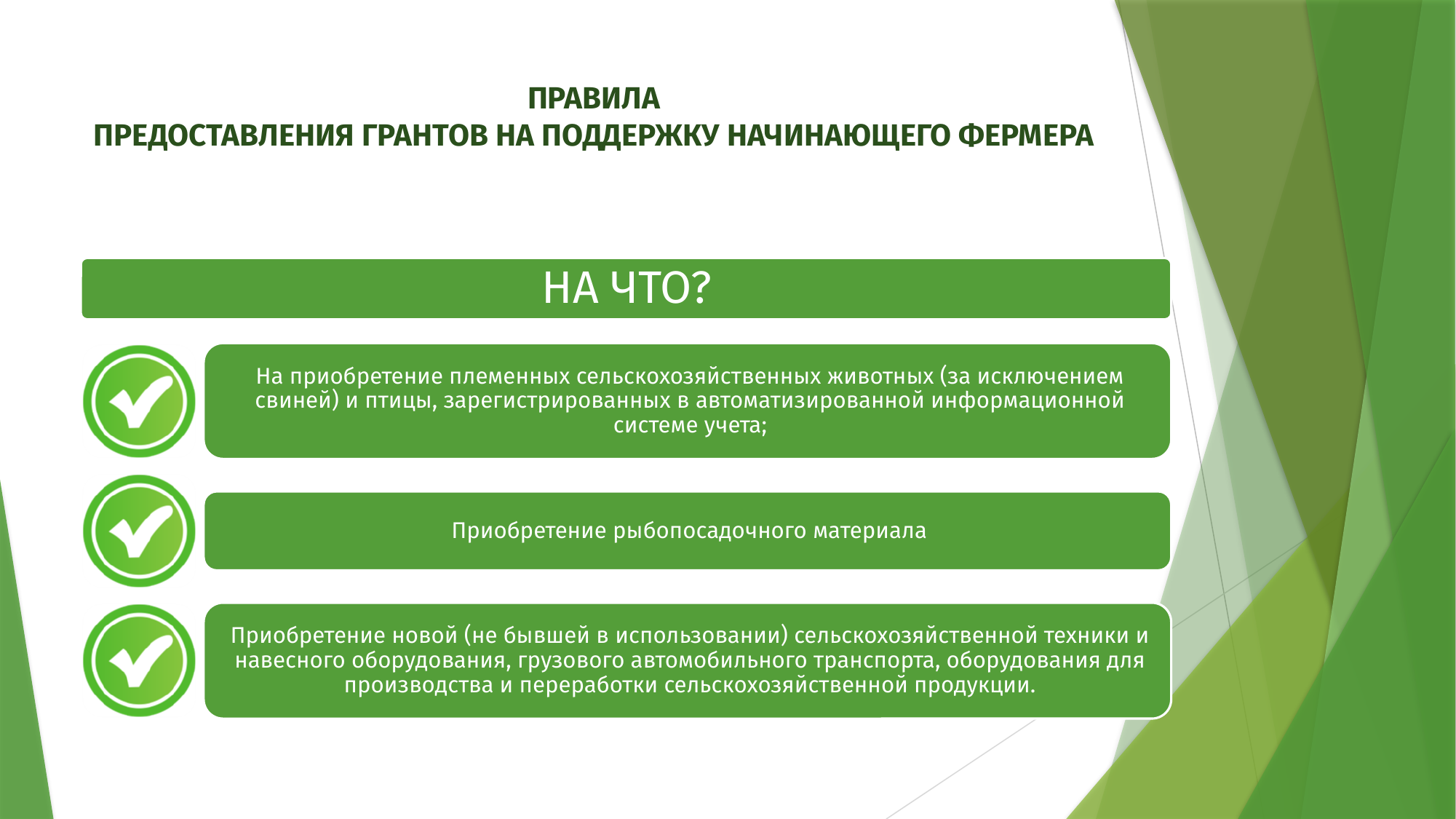

# ПРАВИЛА ПРЕДОСТАВЛЕНИЯ ГРАНТОВ НА ПОДДЕРЖКУ НАЧИНАЮЩЕГО ФЕРМЕРА
НА ЧТО?
На приобретение племенных сельскохозяйственных животных (за исключением свиней) и птицы, зарегистрированных в автоматизированной информационной системе учета;
Приобретение рыбопосадочного материала
Приобретение новой (не бывшей в использовании) сельскохозяйственной техники и навесного оборудования, грузового автомобильного транспорта, оборудования для производства и переработки сельскохозяйственной продукции.